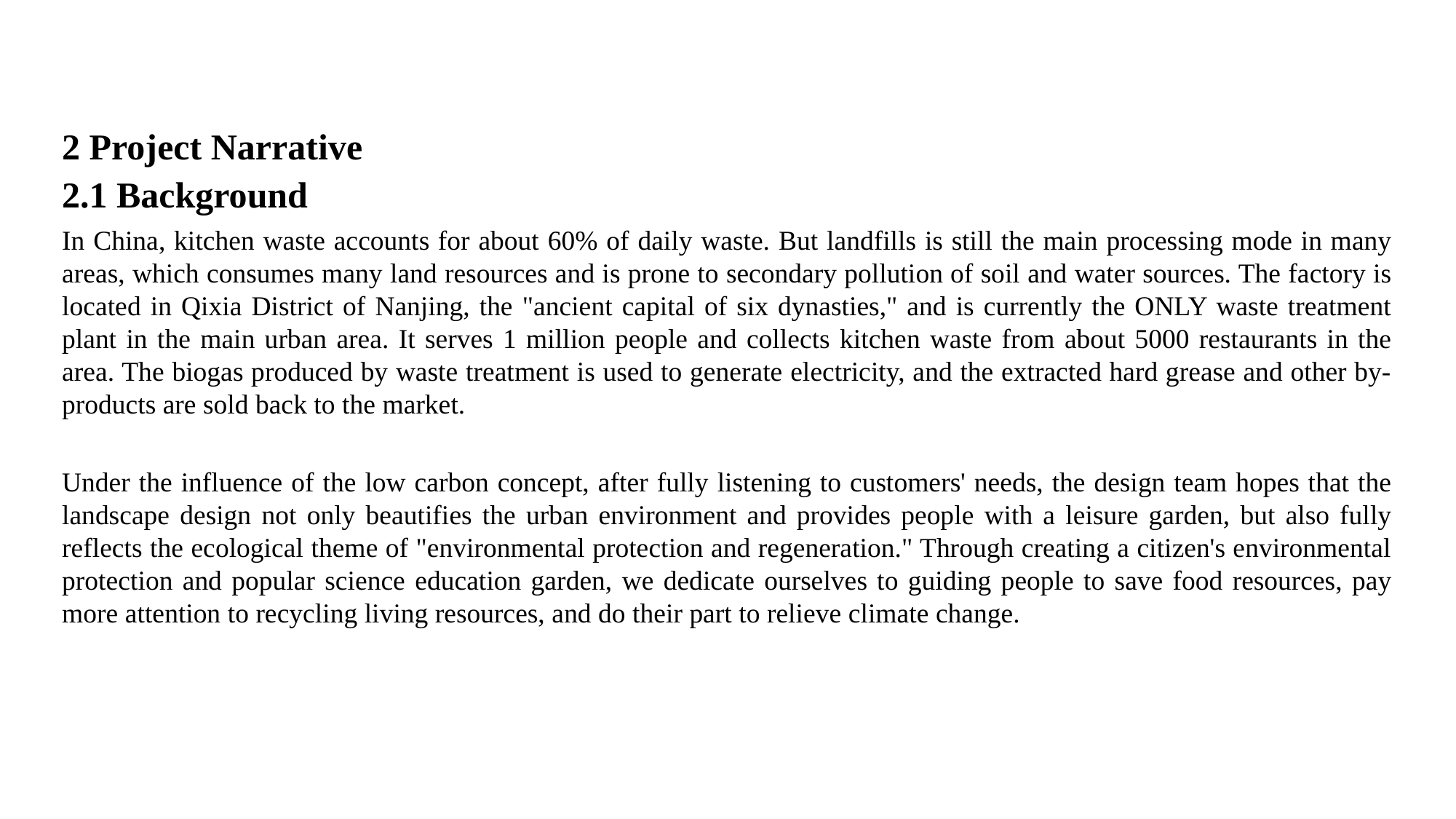

2 Project Narrative
2.1 Background
In China, kitchen waste accounts for about 60% of daily waste. But landfills is still the main processing mode in many areas, which consumes many land resources and is prone to secondary pollution of soil and water sources. The factory is located in Qixia District of Nanjing, the "ancient capital of six dynasties," and is currently the ONLY waste treatment plant in the main urban area. It serves 1 million people and collects kitchen waste from about 5000 restaurants in the area. The biogas produced by waste treatment is used to generate electricity, and the extracted hard grease and other by-products are sold back to the market.

Under the influence of the low carbon concept, after fully listening to customers' needs, the design team hopes that the landscape design not only beautifies the urban environment and provides people with a leisure garden, but also fully reflects the ecological theme of "environmental protection and regeneration." Through creating a citizen's environmental protection and popular science education garden, we dedicate ourselves to guiding people to save food resources, pay more attention to recycling living resources, and do their part to relieve climate change.